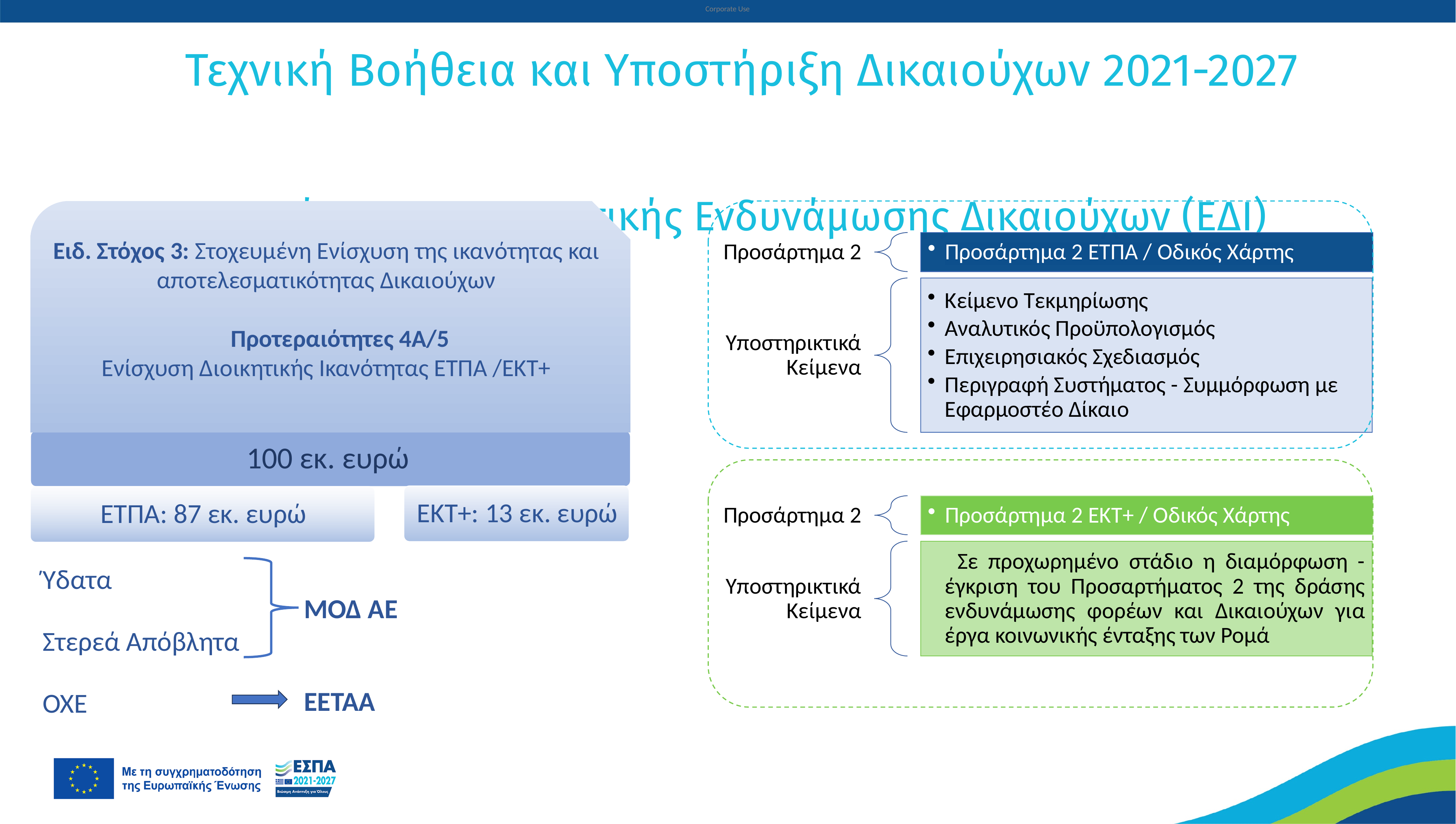

Τεχνική Βοήθεια και Υποστήριξη Δικαιούχων 2021-2027

     Πρόγραμμα Διοικητικής Ενδυνάμωσης Δικαιούχων (ΕΔΙ)
Προσάρτημα 2
Προσάρτημα 2 ΕΤΠΑ / Οδικός Χάρτης
Υποστηρικτικά Κείμενα
Κείμενο Τεκμηρίωσης
Αναλυτικός Προϋπολογισμός
Επιχειρησιακός Σχεδιασμός
Περιγραφή Συστήματος - Συμμόρφωση με Εφαρμοστέο Δίκαιο
Ειδ. Στόχος 3: Στοχευμένη Ενίσχυση της ικανότητας και αποτελεσματικότητας Δικαιούχων

      Προτεραιότητες 4Α/5
Ενίσχυση Διοικητικής Ικανότητας ΕΤΠΑ /ΕΚΤ+

100 εκ. ευρώ
ΕΤΠΑ: 87 εκ. ευρώ
Ύδατα
Στερεά Απόβλητα
ΟΧΕ
ΕΚΤ+: 13 εκ. ευρώ

Προσάρτημα 2
Προσάρτημα 2 ΕΚΤ+ / Οδικός Χάρτης
Υποστηρικτικά Κείμενα
   Σε προχωρημένο στάδιο η διαμόρφωση -έγκριση του Προσαρτήματος 2 της δράσης ενδυνάμωσης φορέων και Δικαιούχων για έργα κοινωνικής ένταξης των Ρομά

ΜΟΔ ΑΕ
ΕΕΤΑΑ